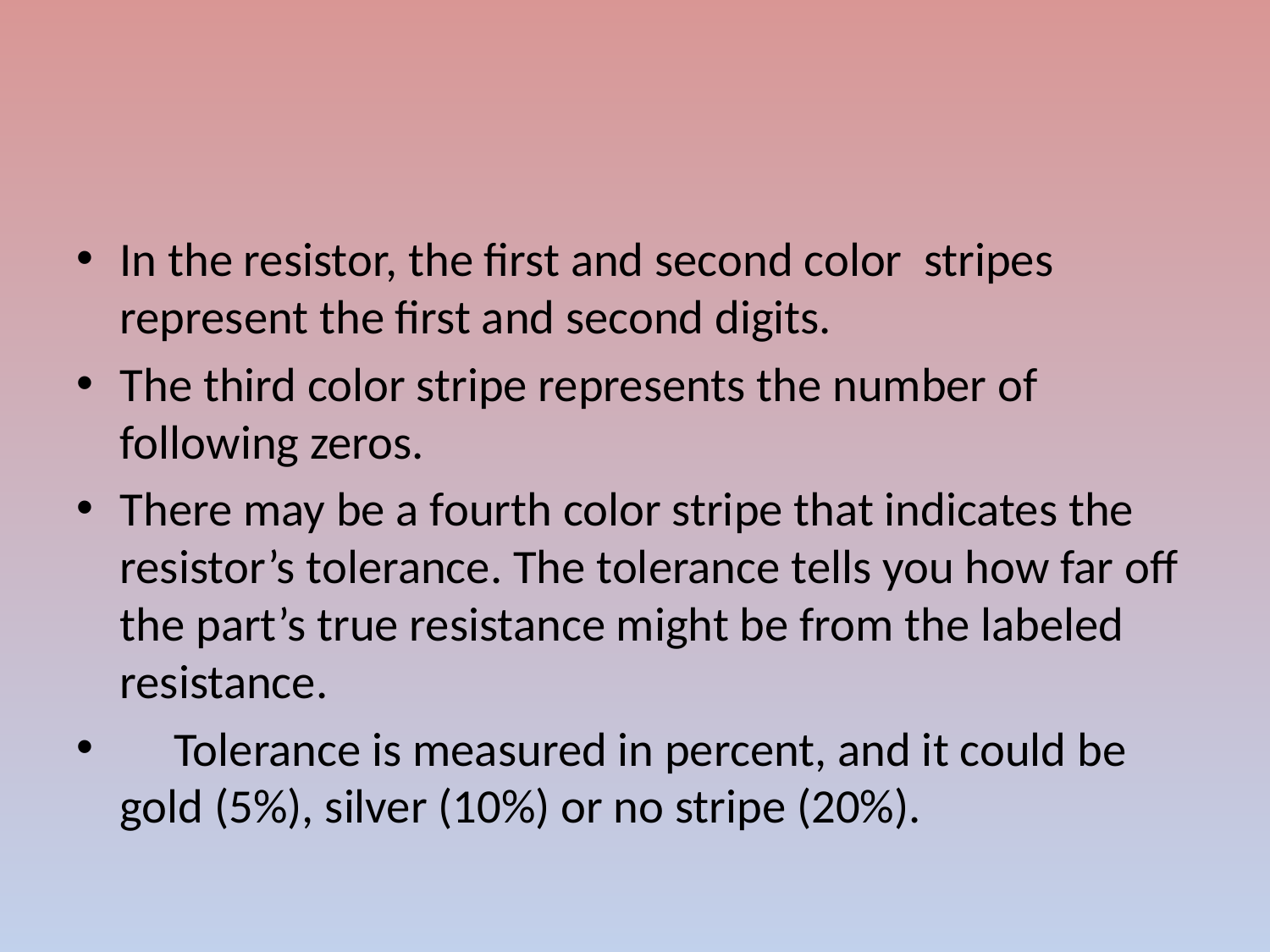

#
In the resistor, the first and second color  stripes represent the first and second digits.
The third color stripe represents the number of following zeros.
There may be a fourth color stripe that indicates the resistor’s tolerance. The tolerance tells you how far off the part’s true resistance might be from the labeled resistance.
     Tolerance is measured in percent, and it could be gold (5%), silver (10%) or no stripe (20%).